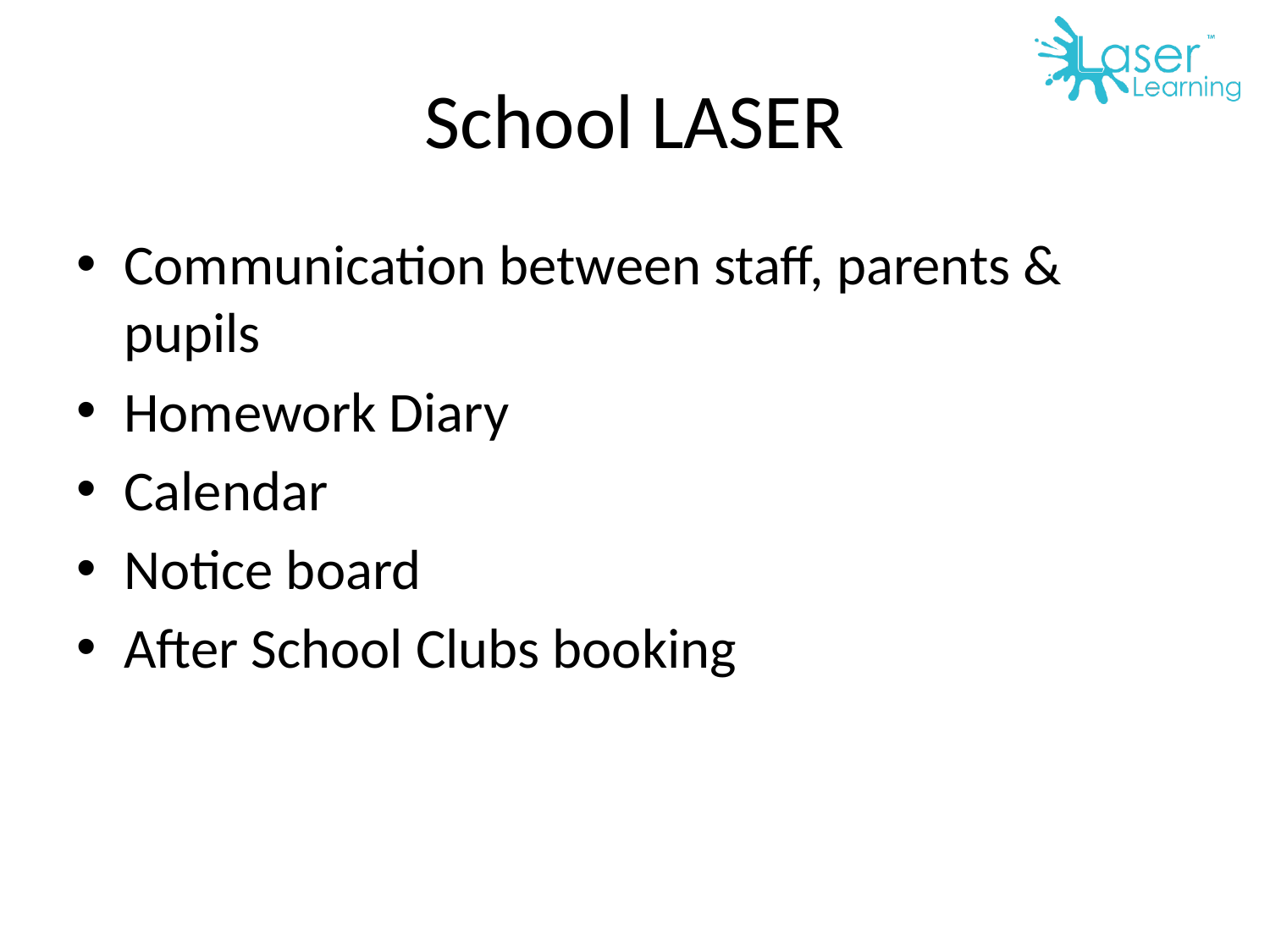

School LASER
Communication between staff, parents & pupils
Homework Diary
Calendar
Notice board
After School Clubs booking